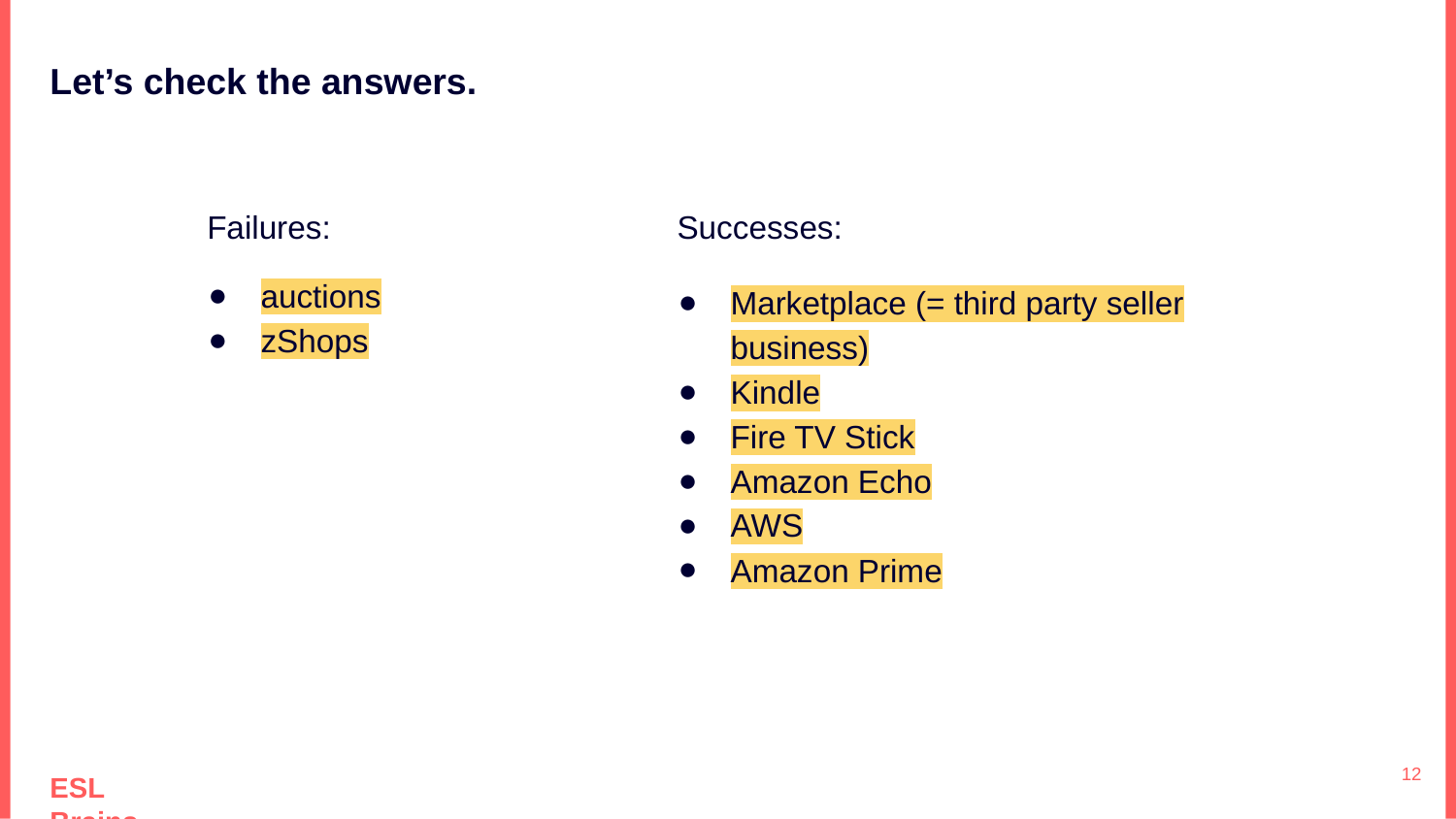

Let’s check the answers.
Failures:
Successes:
auctions
zShops
Marketplace (= third party seller business)
Kindle
Fire TV Stick
Amazon Echo
AWS
Amazon Prime
12